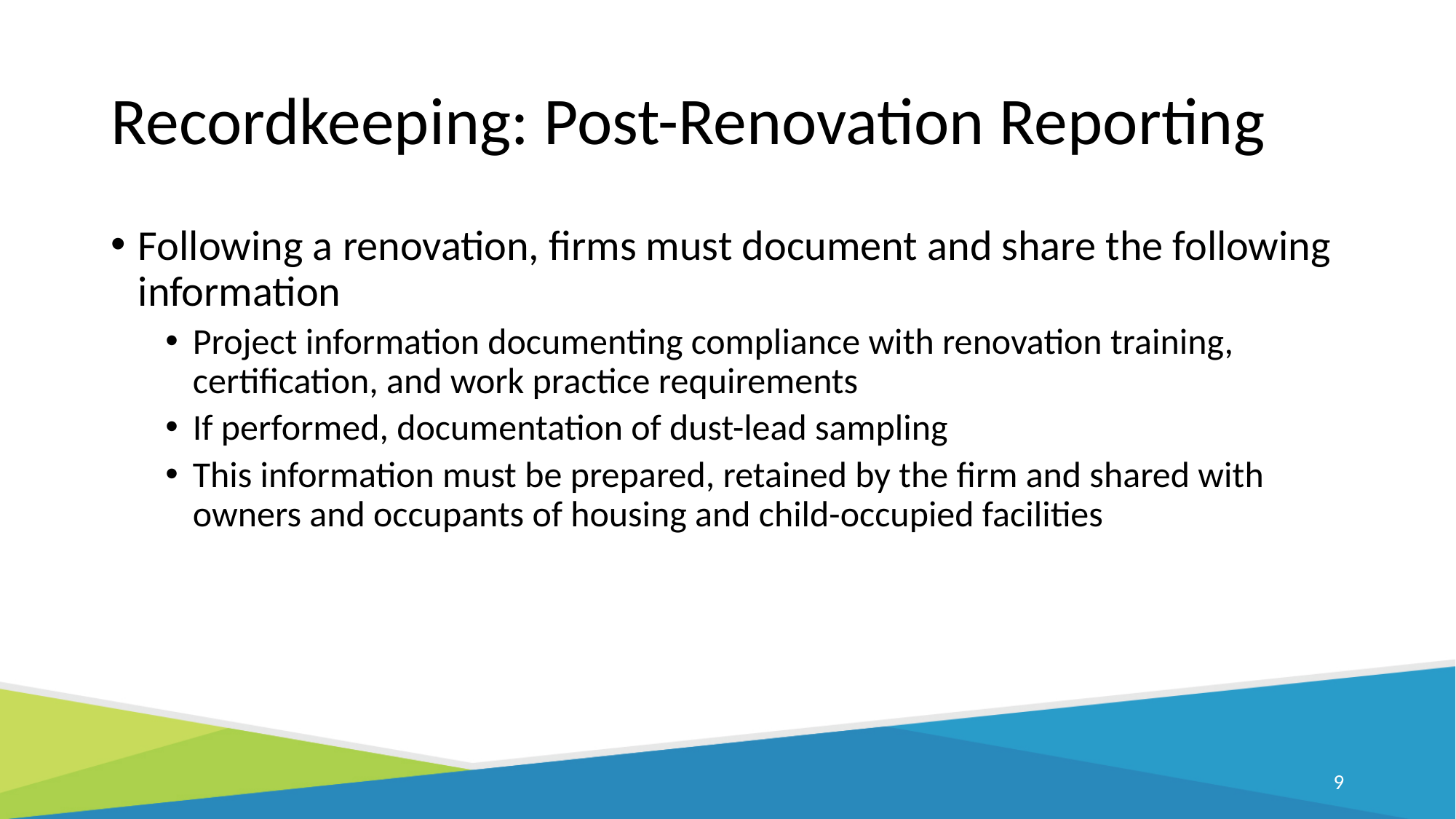

# Recordkeeping: Post-Renovation Reporting
Following a renovation, firms must document and share the following information
Project information documenting compliance with renovation training, certification, and work practice requirements
If performed, documentation of dust-lead sampling
This information must be prepared, retained by the firm and shared with owners and occupants of housing and child-occupied facilities

9